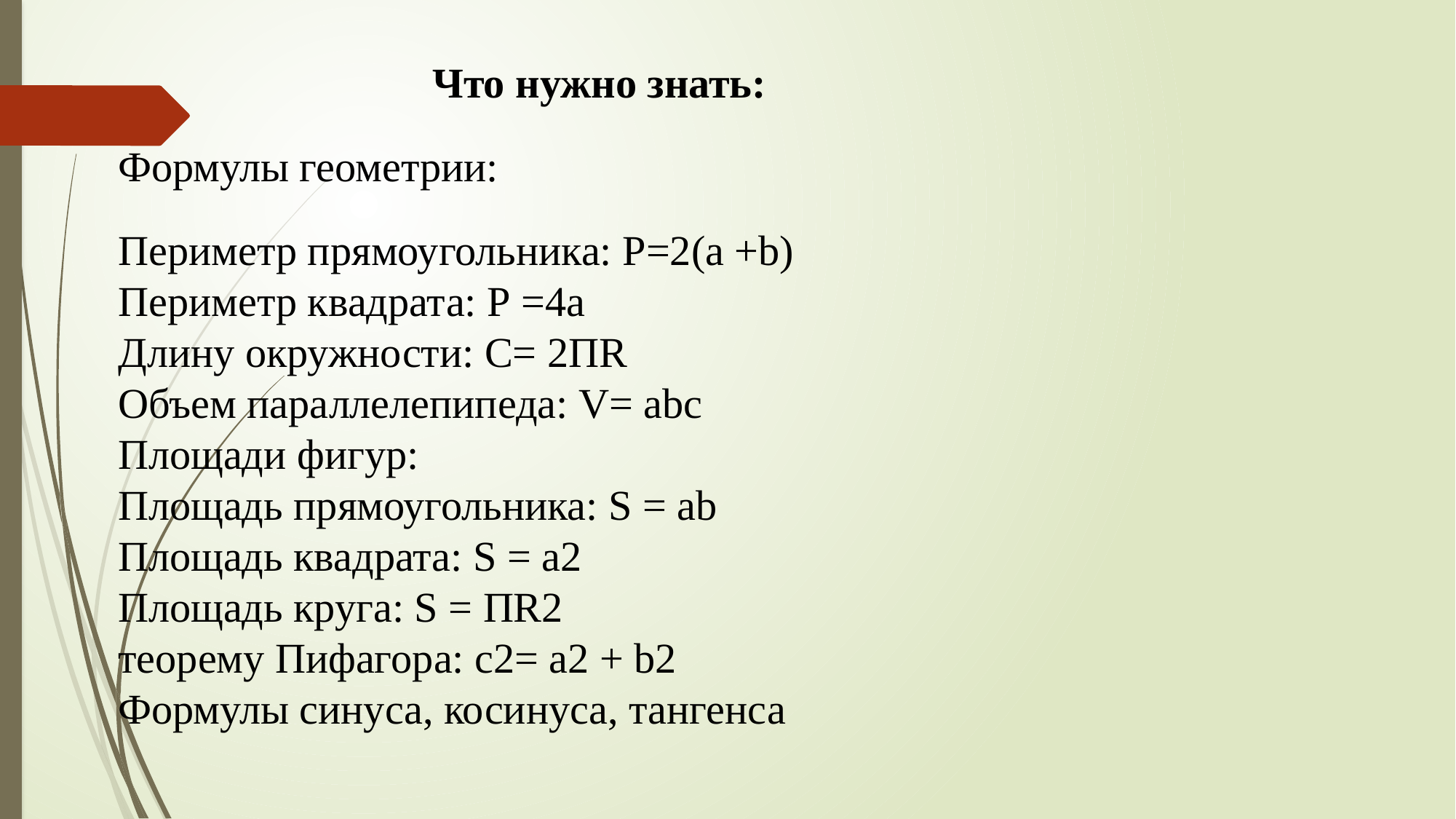

Что нужно знать:

Формулы геометрии:

Периметр прямоугольника: Р=2(а +b)
Периметр квадрата: Р =4а
Длину окружности: С= 2ПR
Объем параллелепипеда: V= abc
Площади фигур:
Площадь прямоугольника: S = ab
Площадь квадрата: S = а2
Площадь круга: S = ПR2
теорему Пифагора: c2= a2 + b2
Формулы синуса, косинуса, тангенса